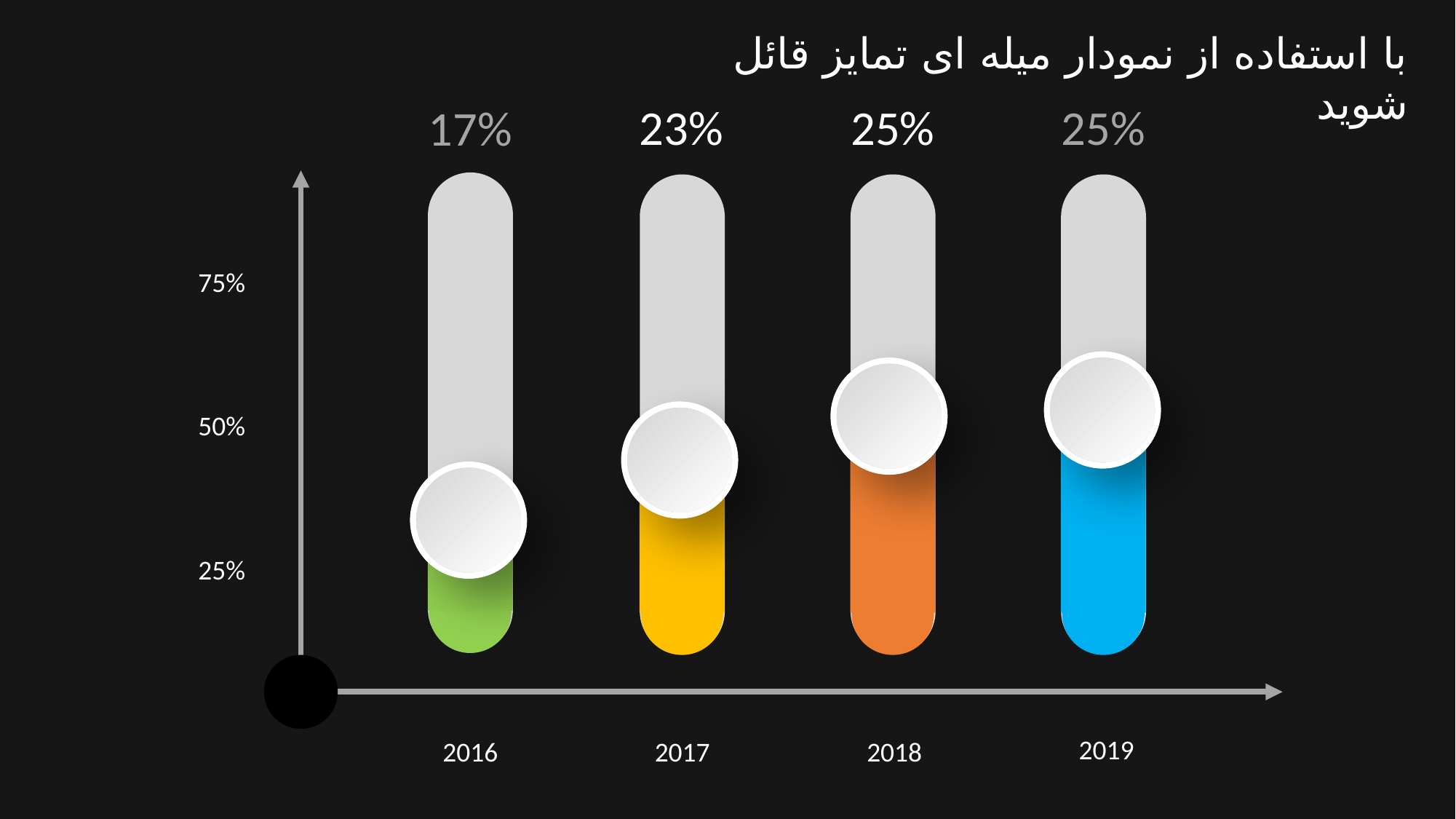

با استفاده از نمودار میله ای تمایز قائل شوید
23%
25%
25%
17%
75%

50%

25%

2019
2017
2016
2018